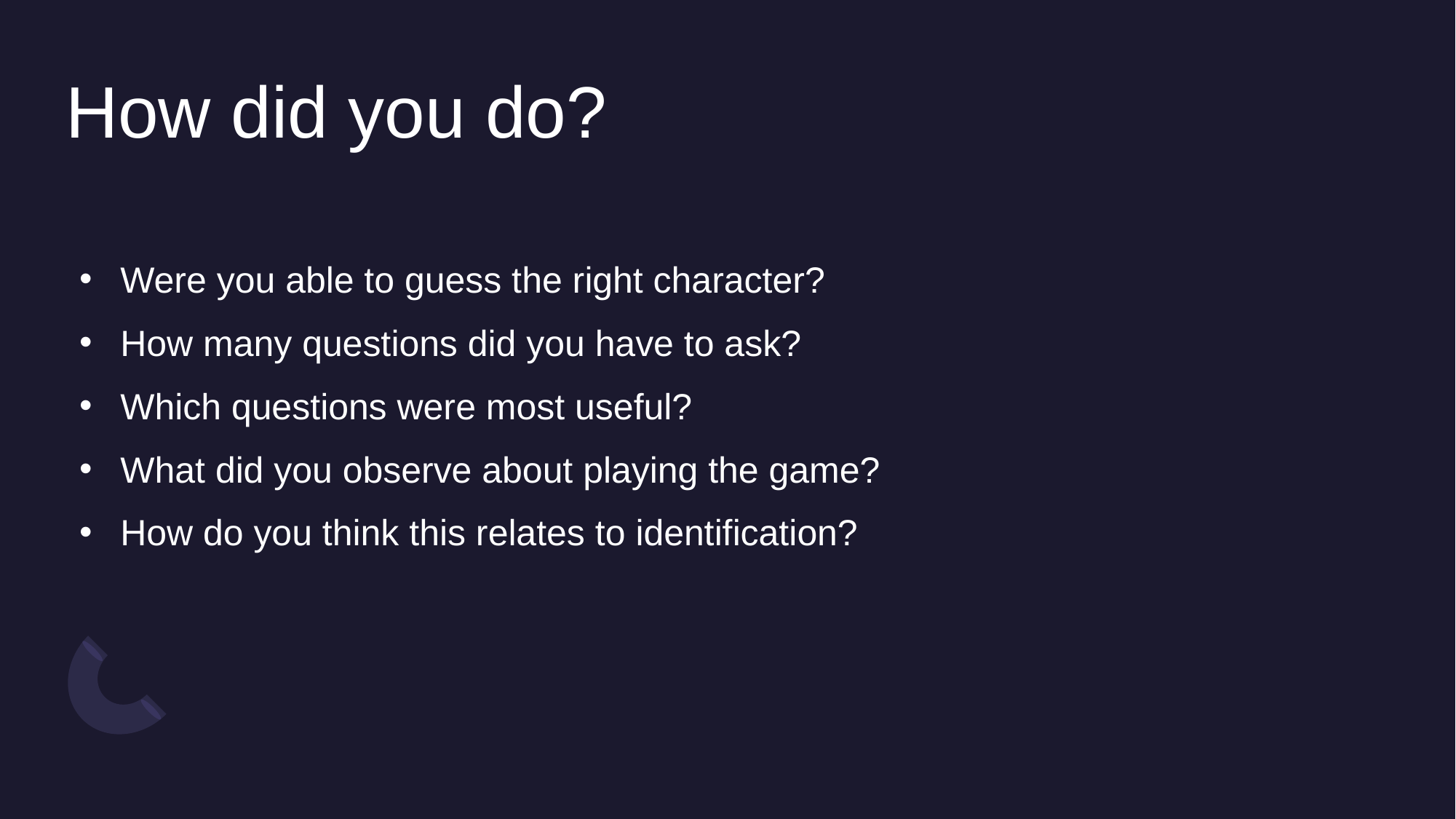

# How did you do?
Were you able to guess the right character?
How many questions did you have to ask?
Which questions were most useful?
What did you observe about playing the game?
How do you think this relates to identification?